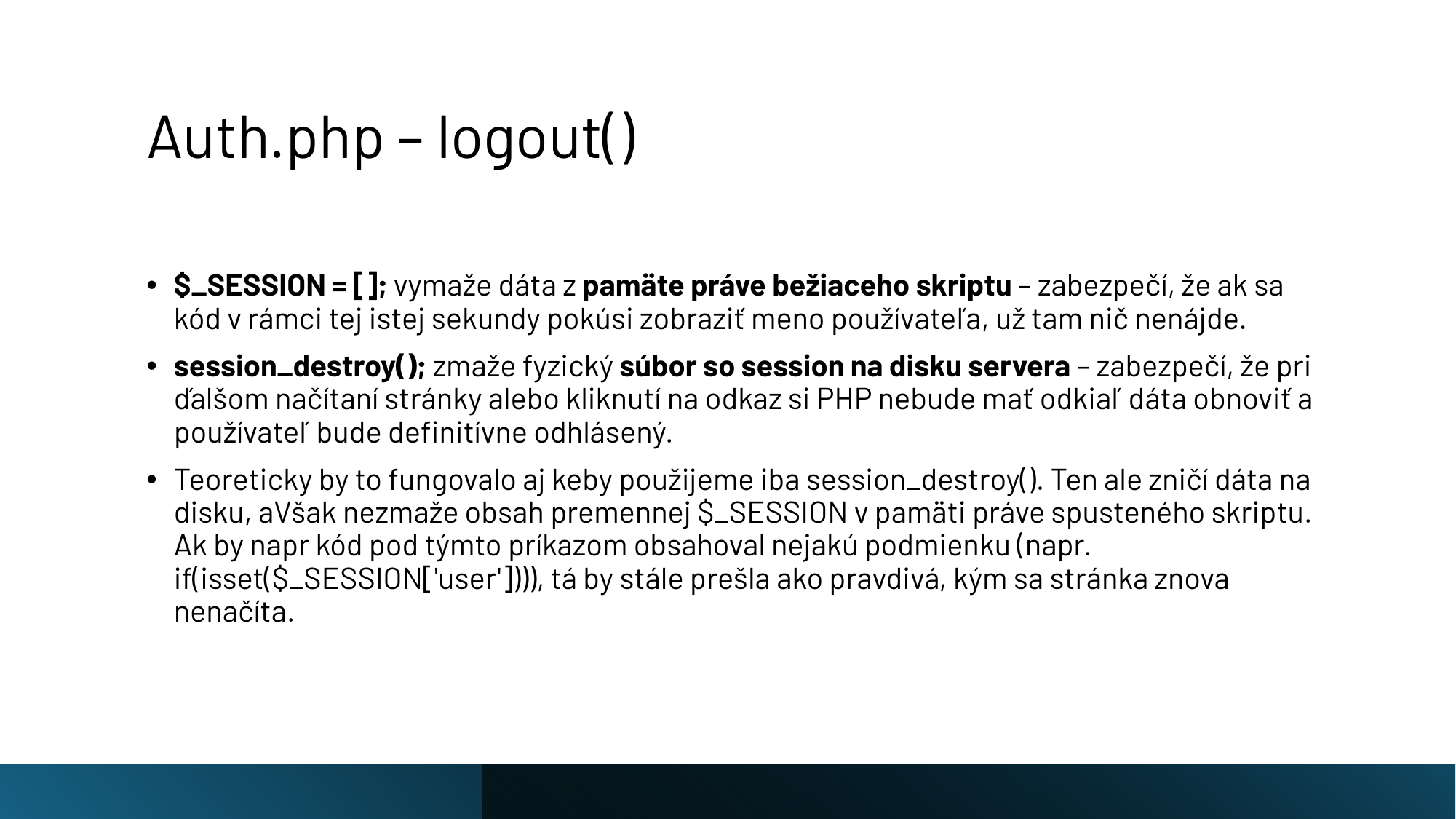

# Auth.php – logout()
$_SESSION = []; vymaže dáta z pamäte práve bežiaceho skriptu – zabezpečí, že ak sa kód v rámci tej istej sekundy pokúsi zobraziť meno používateľa, už tam nič nenájde.
session_destroy(); zmaže fyzický súbor so session na disku servera – zabezpečí, že pri ďalšom načítaní stránky alebo kliknutí na odkaz si PHP nebude mať odkiaľ dáta obnoviť a používateľ bude definitívne odhlásený.
Teoreticky by to fungovalo aj keby použijeme iba session_destroy(). Ten ale zničí dáta na disku, aVšak nezmaže obsah premennej $_SESSION v pamäti práve spusteného skriptu. Ak by napr kód pod týmto príkazom obsahoval nejakú podmienku (napr. if(isset($_SESSION['user']))), tá by stále prešla ako pravdivá, kým sa stránka znova nenačíta.